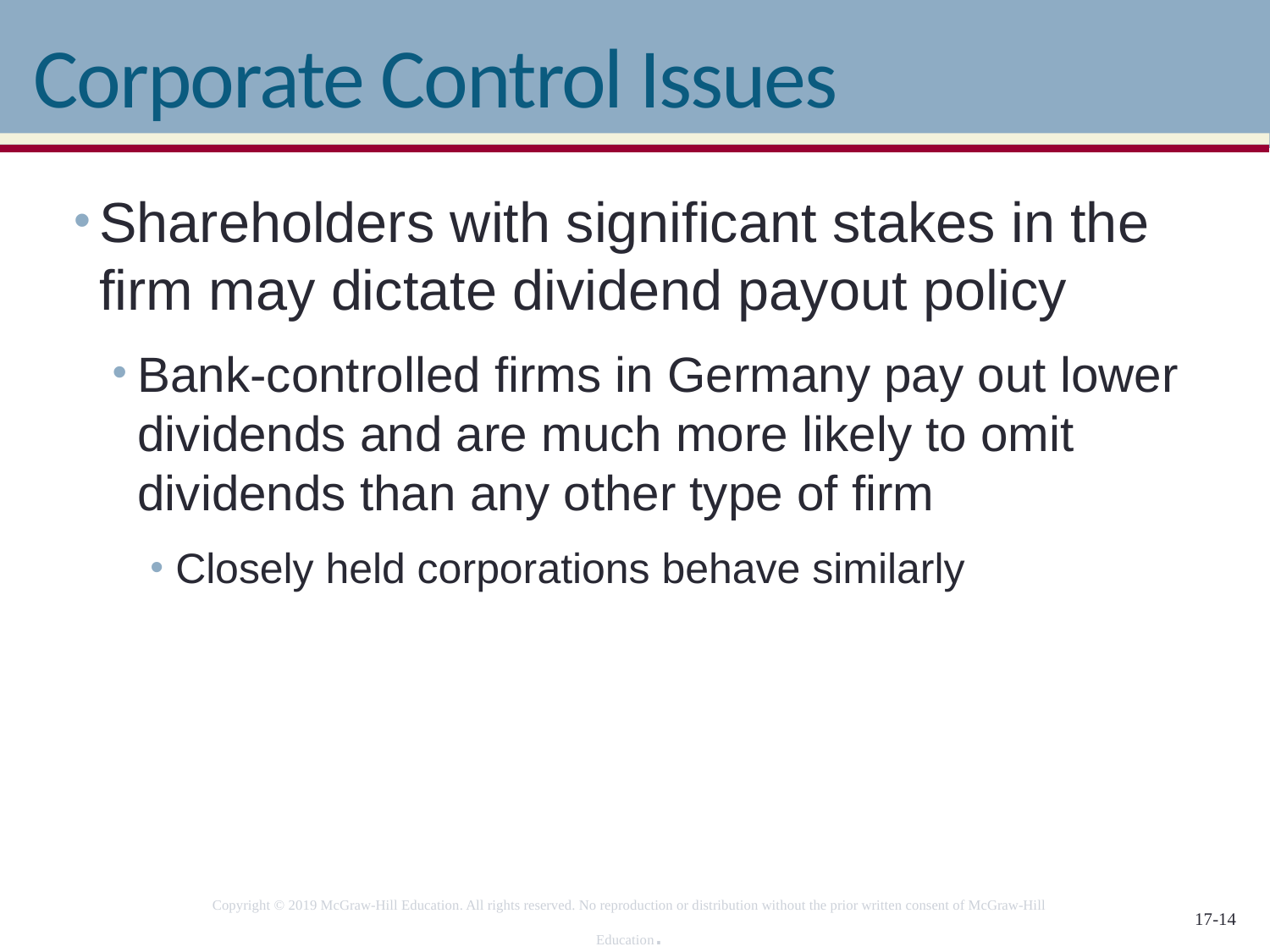

# Corporate Control Issues
Shareholders with significant stakes in the firm may dictate dividend payout policy
Bank-controlled firms in Germany pay out lower dividends and are much more likely to omit dividends than any other type of firm
Closely held corporations behave similarly
Copyright © 2019 McGraw-Hill Education. All rights reserved. No reproduction or distribution without the prior written consent of McGraw-Hill Education.